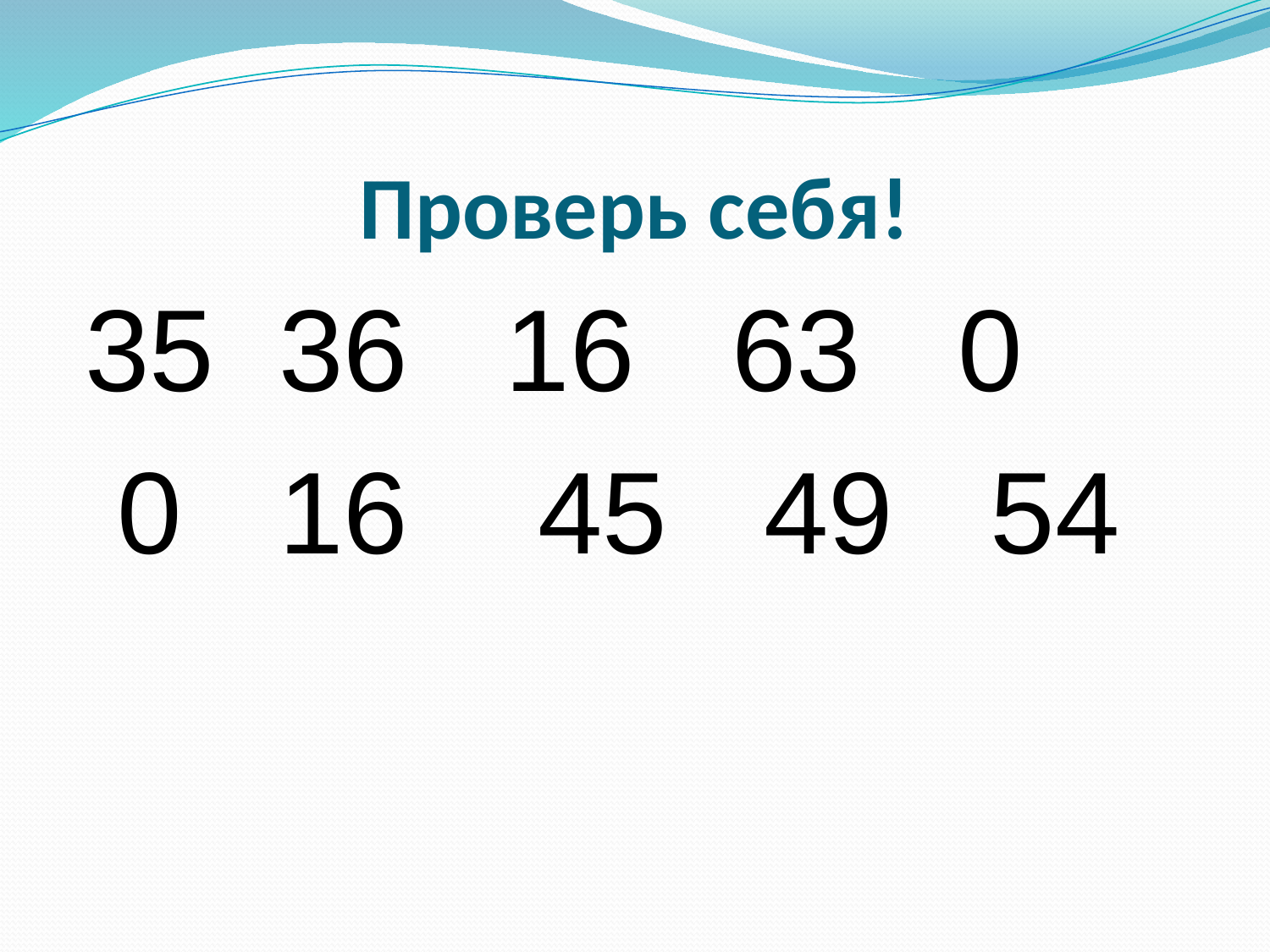

# Проверь себя!
35  36   16   63   0
 0   16    45   49   54